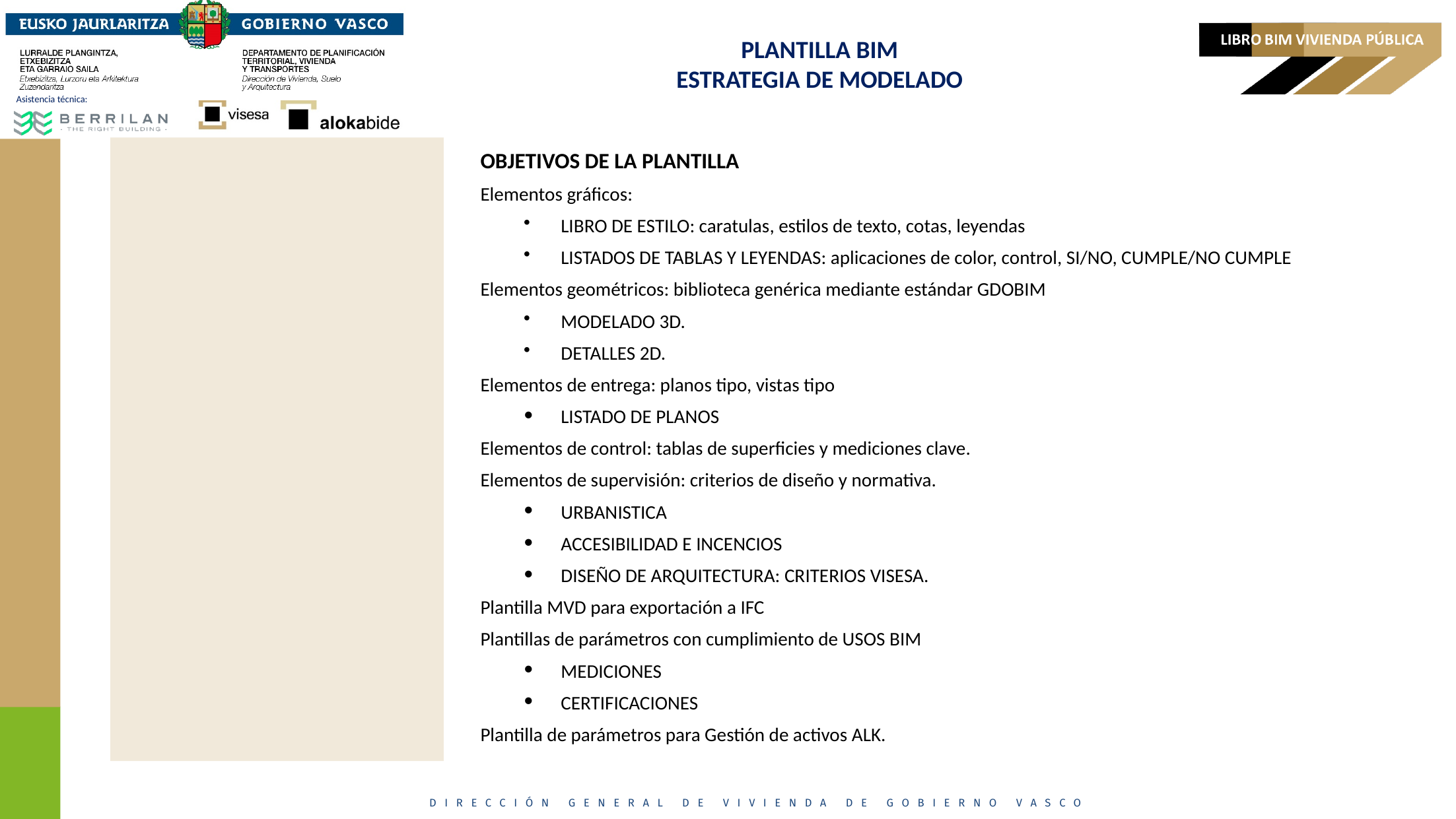

# PLANTILLA BIM ESTRATEGIA DE MODELADO
OBJETIVOS DE LA PLANTILLA
Elementos gráficos:
LIBRO DE ESTILO: caratulas, estilos de texto, cotas, leyendas
LISTADOS DE TABLAS Y LEYENDAS: aplicaciones de color, control, SI/NO, CUMPLE/NO CUMPLE
Elementos geométricos: biblioteca genérica mediante estándar GDOBIM
MODELADO 3D.
DETALLES 2D.
Elementos de entrega: planos tipo, vistas tipo
LISTADO DE PLANOS
Elementos de control: tablas de superficies y mediciones clave.
Elementos de supervisión: criterios de diseño y normativa.
URBANISTICA
ACCESIBILIDAD E INCENCIOS
DISEÑO DE ARQUITECTURA: CRITERIOS VISESA.
Plantilla MVD para exportación a IFC
Plantillas de parámetros con cumplimiento de USOS BIM
MEDICIONES
CERTIFICACIONES
Plantilla de parámetros para Gestión de activos ALK.